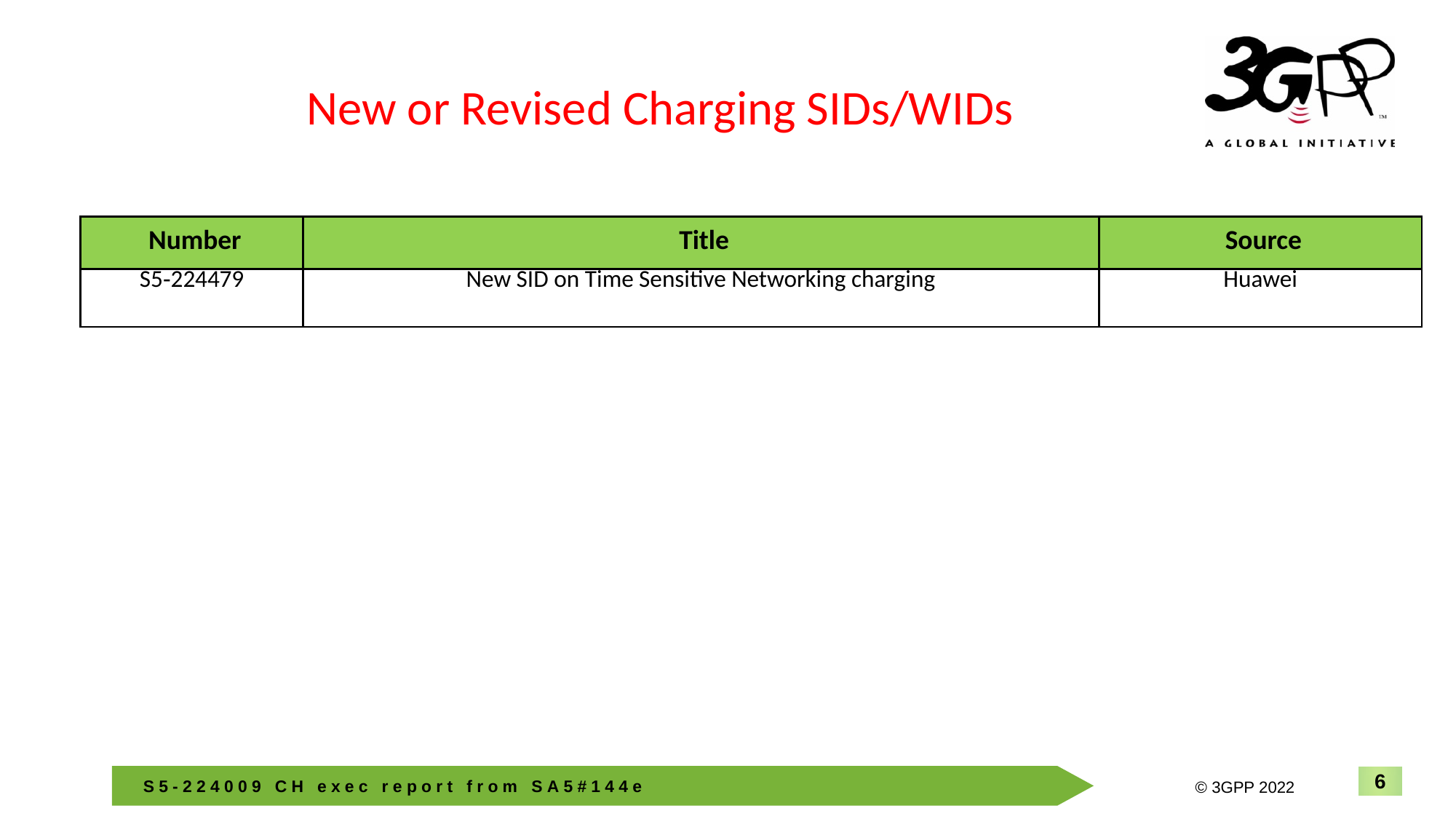

New or Revised Charging SIDs/WIDs
| Number | Title | Source |
| --- | --- | --- |
| S5‑224479 | New SID on Time Sensitive Networking charging | Huawei |